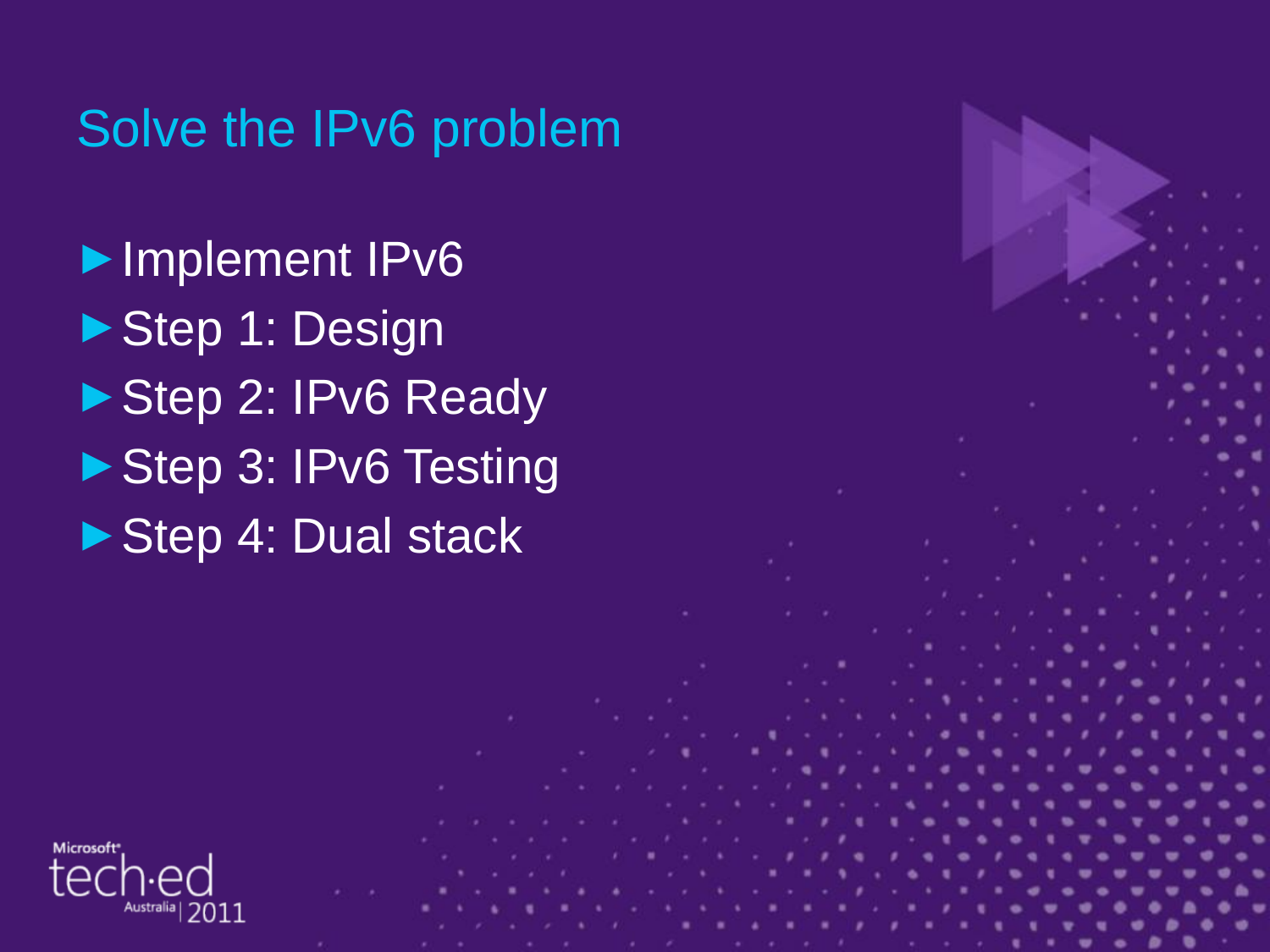

# Solve the IPv6 problem
Implement IPv6
Step 1: Design
Step 2: IPv6 Ready
Step 3: IPv6 Testing
Step 4: Dual stack